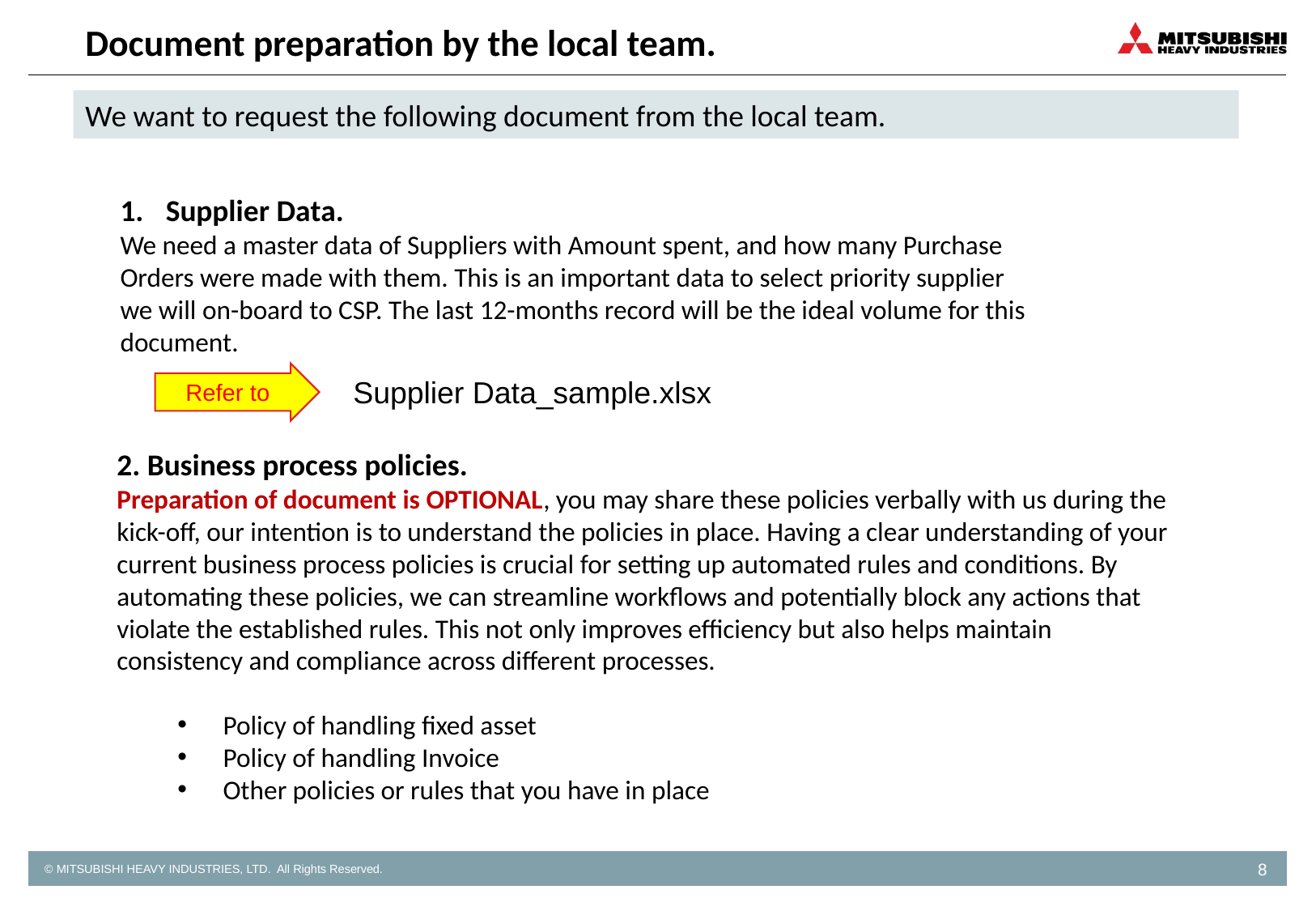

# Document preparation by the local team.
We want to request the following document from the local team.
Supplier Data.
We need a master data of Suppliers with Amount spent, and how many Purchase Orders were made with them. This is an important data to select priority supplier we will on-board to CSP. The last 12-months record will be the ideal volume for this document.

Refer to
Supplier Data_sample.xlsx
2. Business process policies.
Preparation of document is OPTIONAL, you may share these policies verbally with us during the kick-off, our intention is to understand the policies in place. Having a clear understanding of your current business process policies is crucial for setting up automated rules and conditions. By automating these policies, we can streamline workflows and potentially block any actions that violate the established rules. This not only improves efficiency but also helps maintain consistency and compliance across different processes.

Policy of handling fixed asset
Policy of handling Invoice
Other policies or rules that you have in place